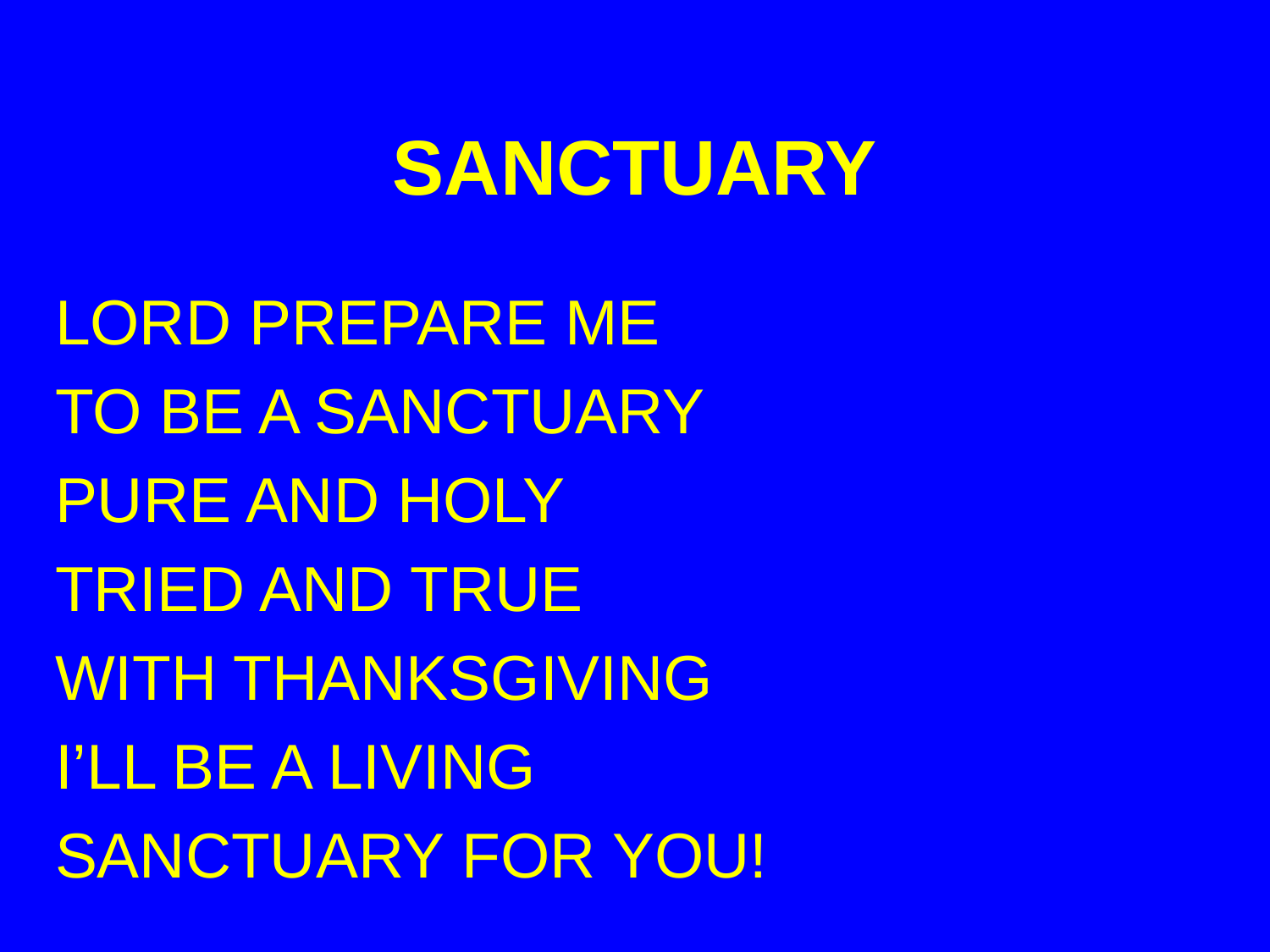

# SANCTUARY
Lord prepare me
To be a sanctuary
Pure and Holy
Tried and true
With thanksgiving
I’ll be a living
Sanctuary for You!